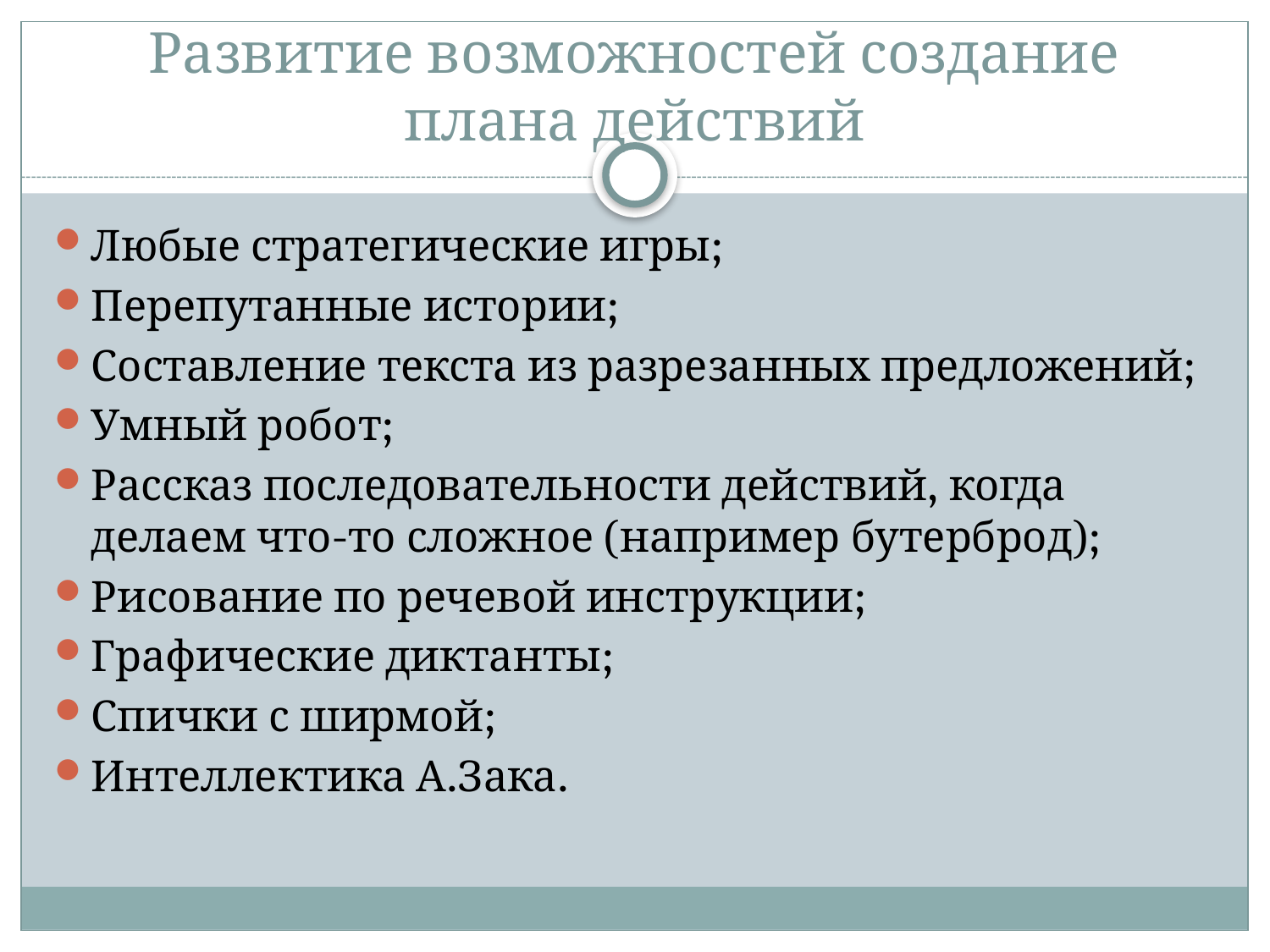

# Развитие возможностей создание плана действий
Любые стратегические игры;
Перепутанные истории;
Составление текста из разрезанных предложений;
Умный робот;
Рассказ последовательности действий, когда делаем что-то сложное (например бутерброд);
Рисование по речевой инструкции;
Графические диктанты;
Спички с ширмой;
Интеллектика А.Зака.